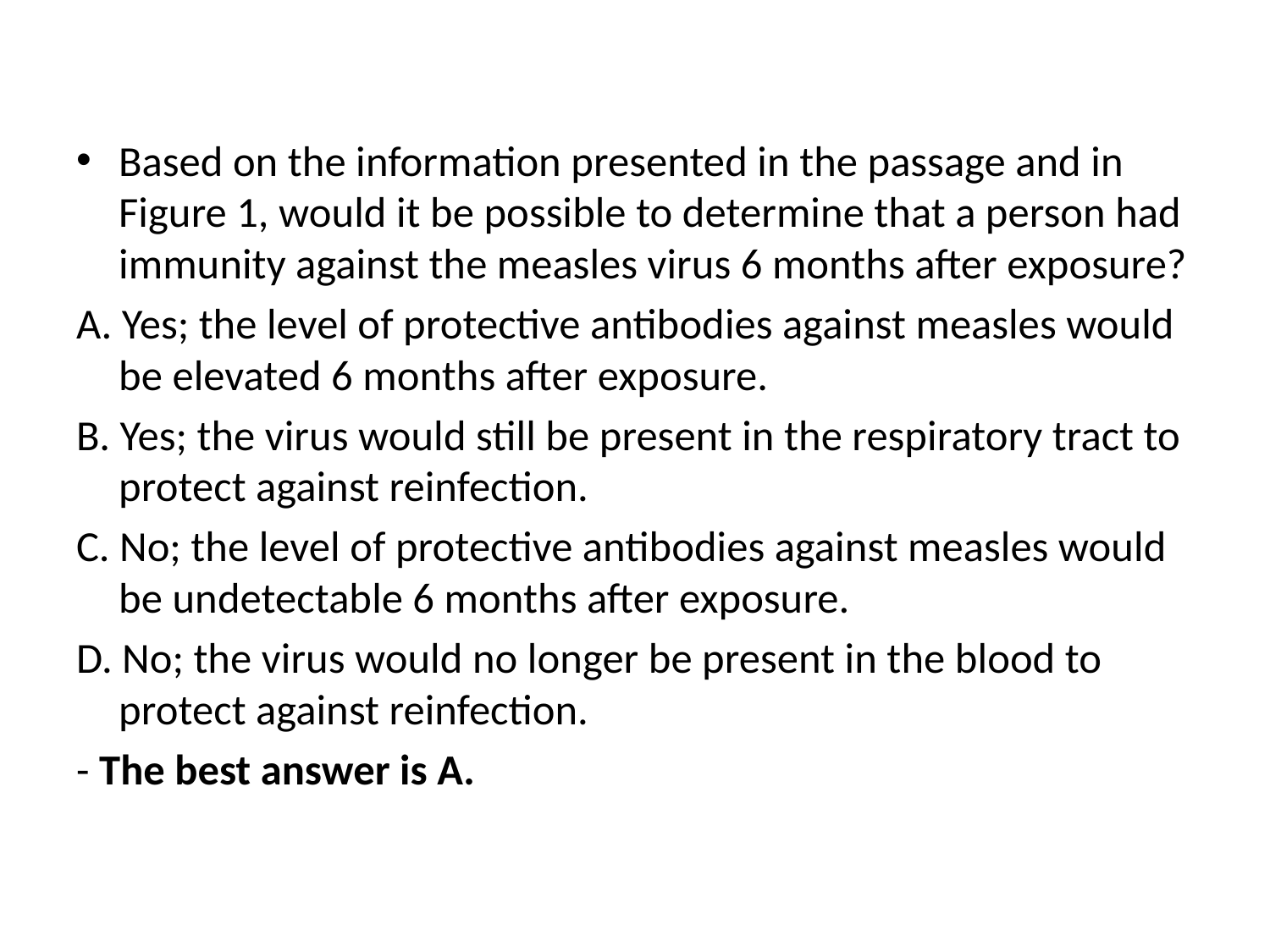

#
Based on the information presented in the passage and in Figure 1, would it be possible to determine that a person had immunity against the measles virus 6 months after exposure?
A. Yes; the level of protective antibodies against measles would be elevated 6 months after exposure.
B. Yes; the virus would still be present in the respiratory tract to protect against reinfection.
C. No; the level of protective antibodies against measles would be undetectable 6 months after exposure.
D. No; the virus would no longer be present in the blood to protect against reinfection.
- The best answer is A.